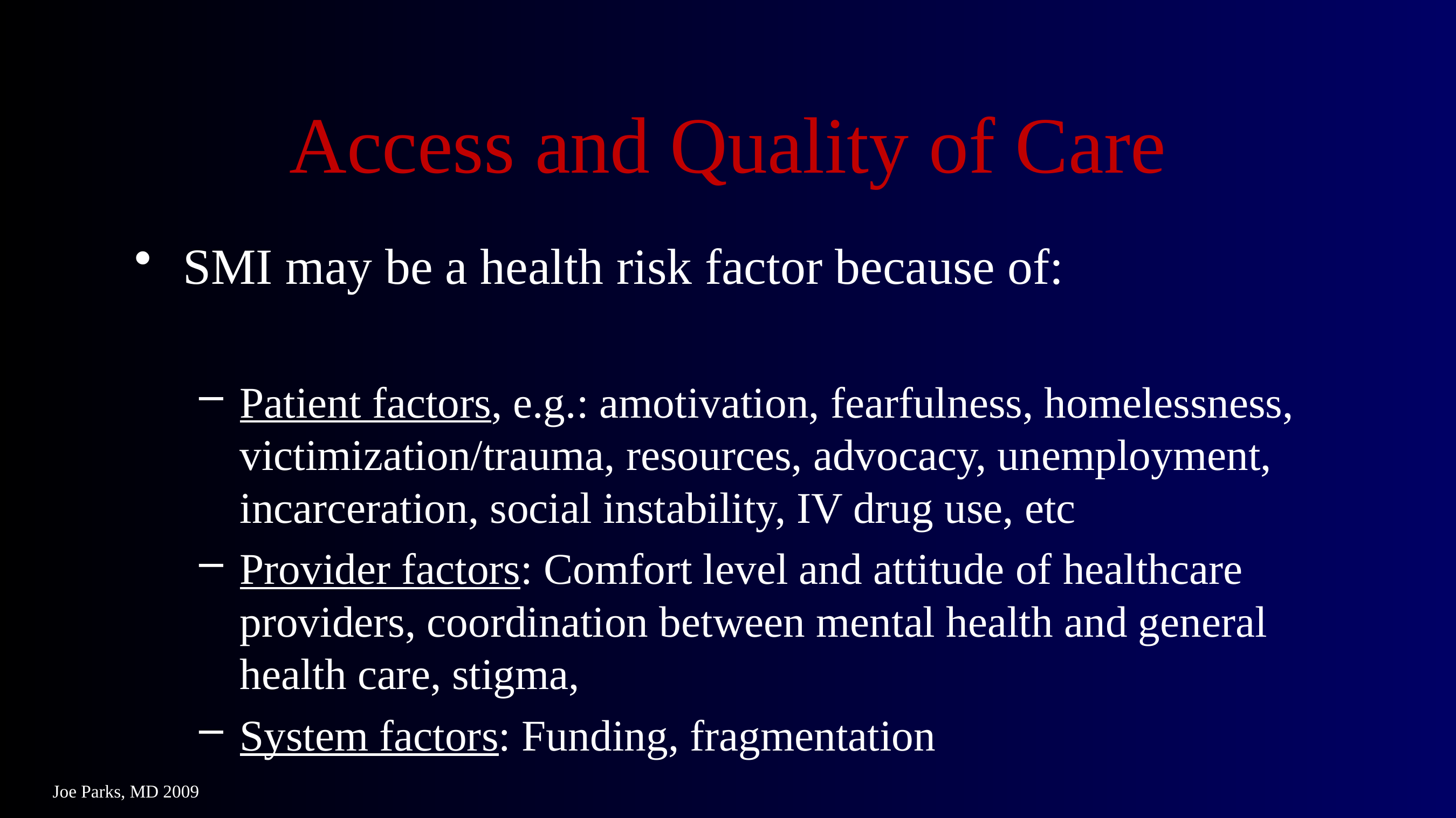

# Access and Quality of Care

SMI may be a health risk factor because of:

Patient factors, e.g.: amotivation, fearfulness, homelessness, victimization/trauma, resources, advocacy, unemployment, incarceration, social instability, IV drug use, etc
Provider factors: Comfort level and attitude of healthcare providers, coordination between mental health and general health care, stigma,
System factors: Funding, fragmentation
Joe Parks, MD 2009